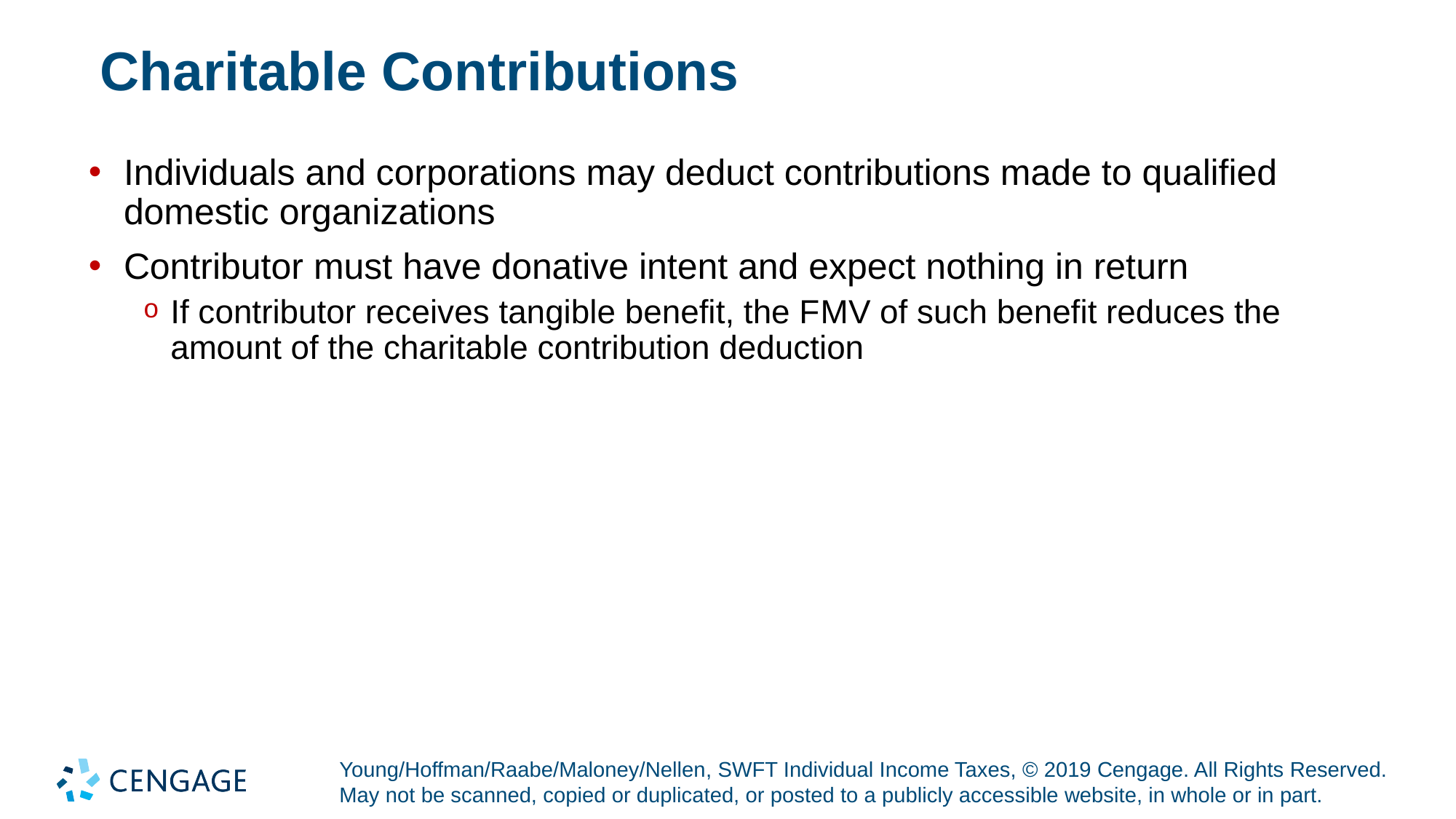

# Charitable Contributions
Individuals and corporations may deduct contributions made to qualified domestic organizations
Contributor must have donative intent and expect nothing in return
If contributor receives tangible benefit, the F M V of such benefit reduces the amount of the charitable contribution deduction